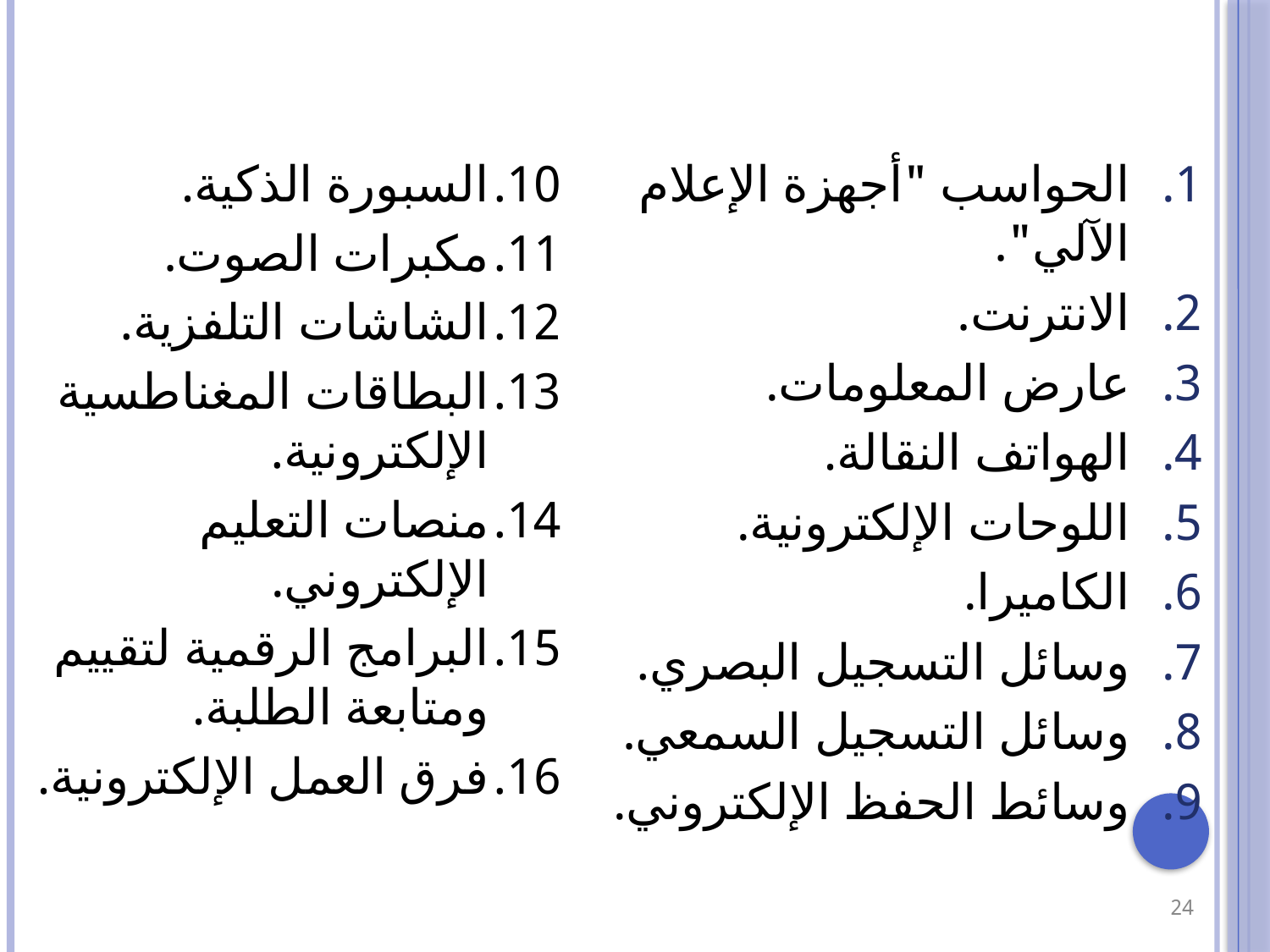

السبورة الذكية.
مكبرات الصوت.
الشاشات التلفزية.
البطاقات المغناطسية الإلكترونية.
منصات التعليم الإلكتروني.
البرامج الرقمية لتقييم ومتابعة الطلبة.
فرق العمل الإلكترونية.

الحواسب "أجهزة الإعلام الآلي".
الانترنت.
عارض المعلومات.
الهواتف النقالة.
اللوحات الإلكترونية.
الكاميرا.
وسائل التسجيل البصري.
وسائل التسجيل السمعي.
وسائط الحفظ الإلكتروني.

24